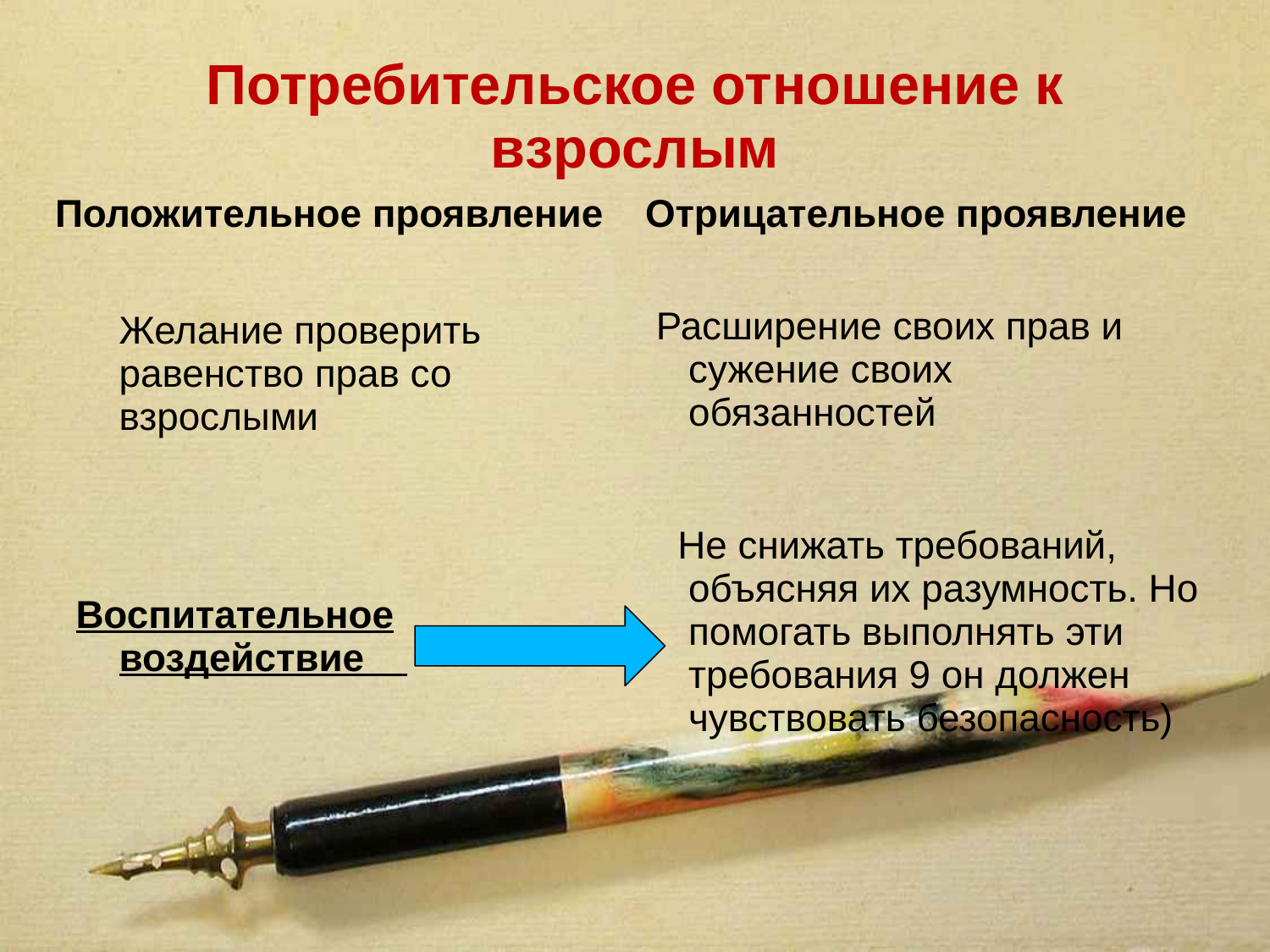

# Потребительское отношение к взрослым
Положительное проявление

Отрицательное проявление

 Расширение своих прав и сужение своих обязанностей

   Не снижать требований, объясняя их разумность. Но помогать выполнять эти требования 9 он должен чувствовать безопасность)
    Желание проверить равенство прав со взрослыми

Воспитательное воздействие